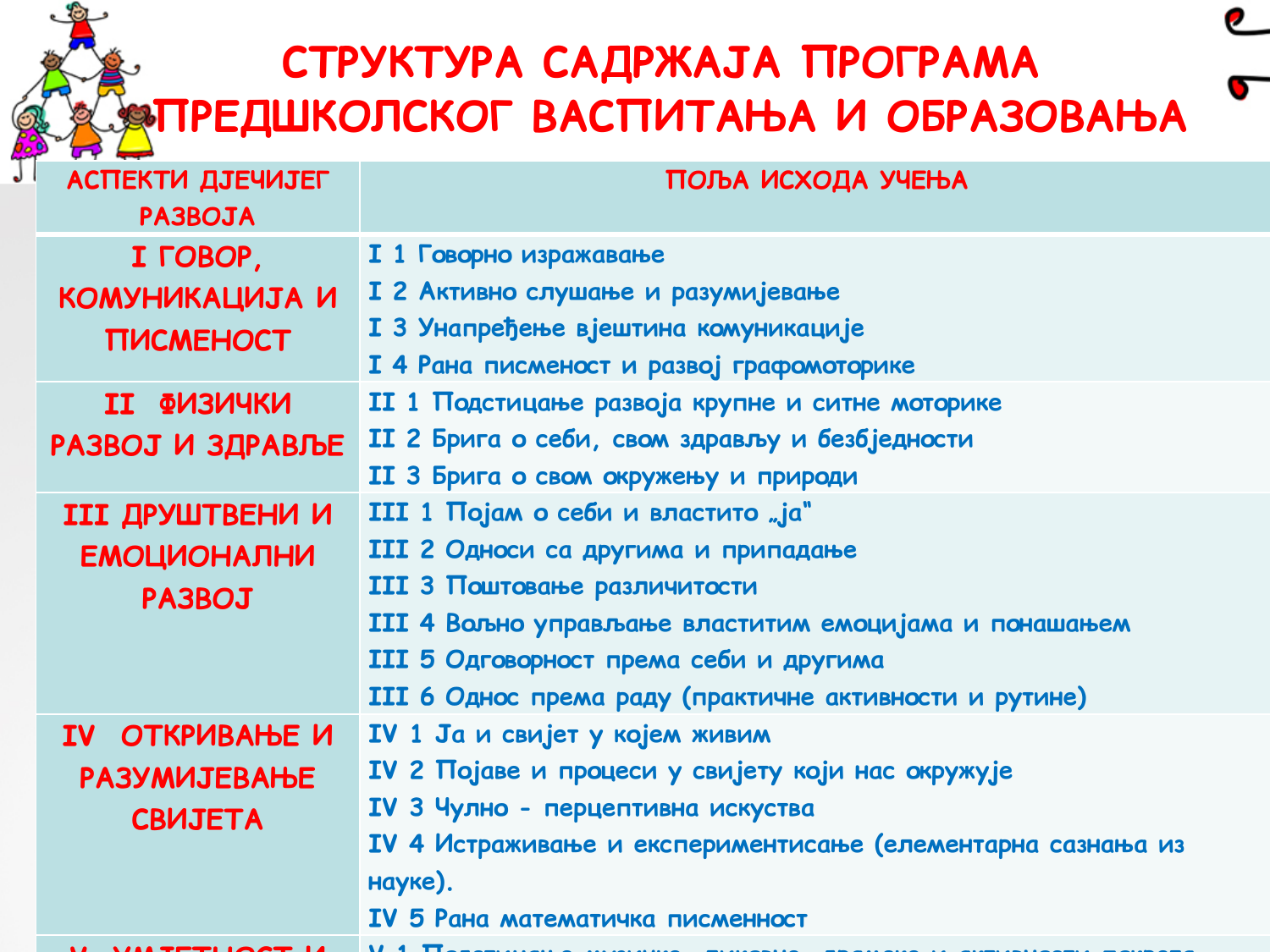

# СТРУКТУРА САДРЖАЈА ПРОГРАМА ПРЕДШКОЛСКОГ ВАСПИТАЊА И ОБРАЗОВАЊА
| АСПЕКТИ ДЈЕЧИЈЕГ РАЗВОЈА | ПОЉА ИСХОДА УЧЕЊА |
| --- | --- |
| I ГОВОР, КОМУНИКАЦИЈА И ПИСМЕНОСТ | I 1 Говорно изражавање I 2 Активно слушање и разумијевање I 3 Унапређење вјештина комуникације I 4 Рана писменост и развој графомоторике |
| II ФИЗИЧКИ РАЗВОЈ И ЗДРАВЉЕ | II 1 Подстицање развоја крупне и ситне моторике II 2 Брига о себи, свом здрављу и безбједности II 3 Брига о свом окружењу и природи |
| III ДРУШТВЕНИ И ЕМОЦИОНАЛНИ РАЗВОЈ | III 1 Појам о себи и властито „ја“ III 2 Односи са другима и припадање III 3 Поштовање различитости III 4 Вољно управљање властитим емоцијама и понашањем III 5 Одговорност према себи и другима III 6 Однос према раду (практичне активности и рутине) |
| IV ОТКРИВАЊЕ И РАЗУМИЈЕВАЊЕ СВИЈЕТА | IV 1 Ја и свијет у којем живим IV 2 Појаве и процеси у свијету који нас окружује IV 3 Чулно - перцептивна искуства IV 4 Истраживање и експериментисање (елементарна сазнања из науке). IV 5 Рана математичка писменност |
| V УМЈЕТНОСТ И СТВАРАЛАШТВО | V 1 Подстицање музичке, ликовне, драмске и активности покрета V 2 Креативно изражавање V 3 Развијање доживљаја лијепог V 4 Општа култура и познавање умјетности |